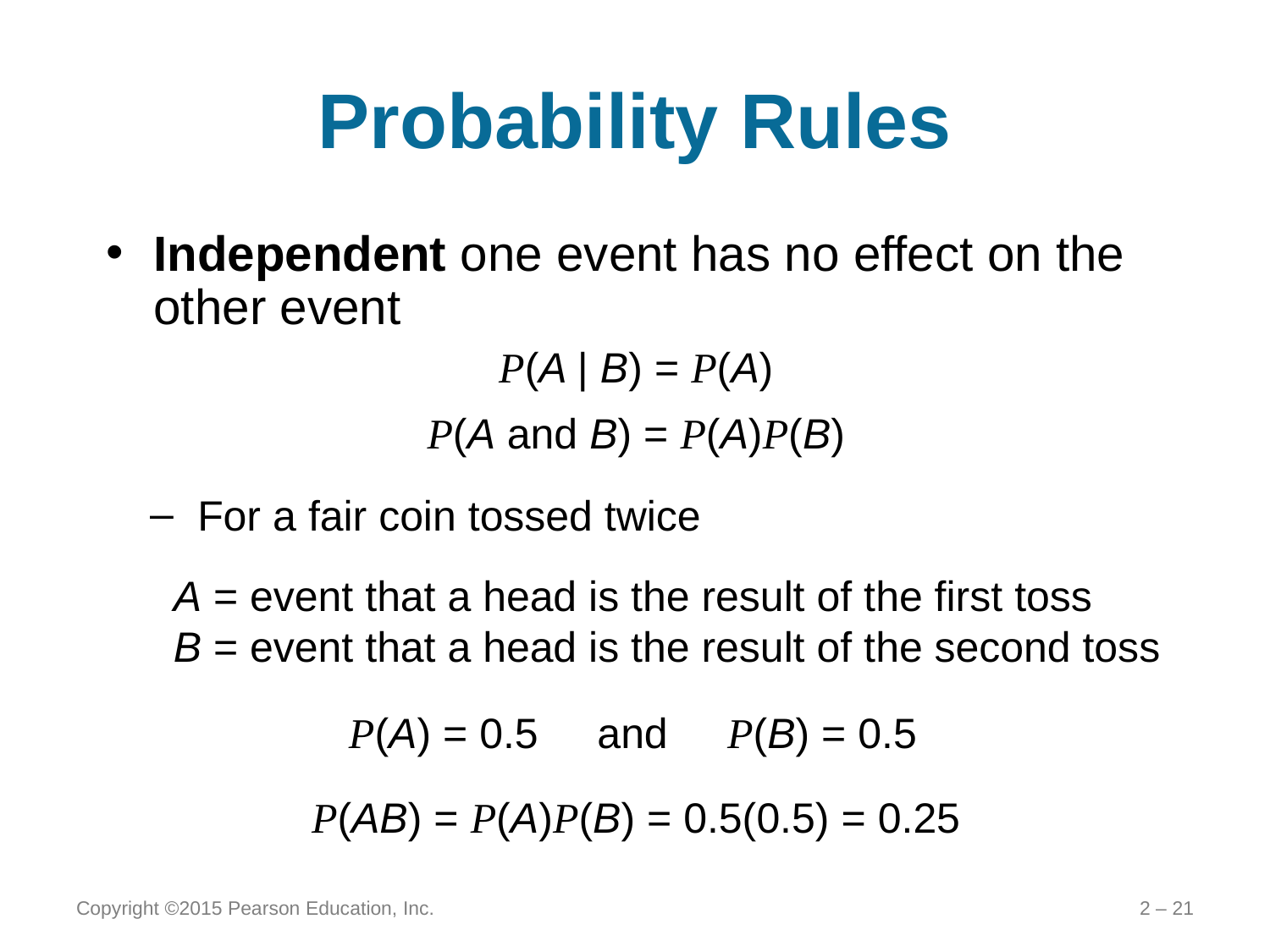

# Probability Rules
Independent one event has no effect on the other event
P(A | B) = P(A)
P(A and B) = P(A)P(B)
For a fair coin tossed twice
A = event that a head is the result of the first toss
B = event that a head is the result of the second toss
P(A) = 0.5     and     P(B) = 0.5
P(AB) = P(A)P(B) = 0.5(0.5) = 0.25
Copyright ©2015 Pearson Education, Inc.
2 – 21